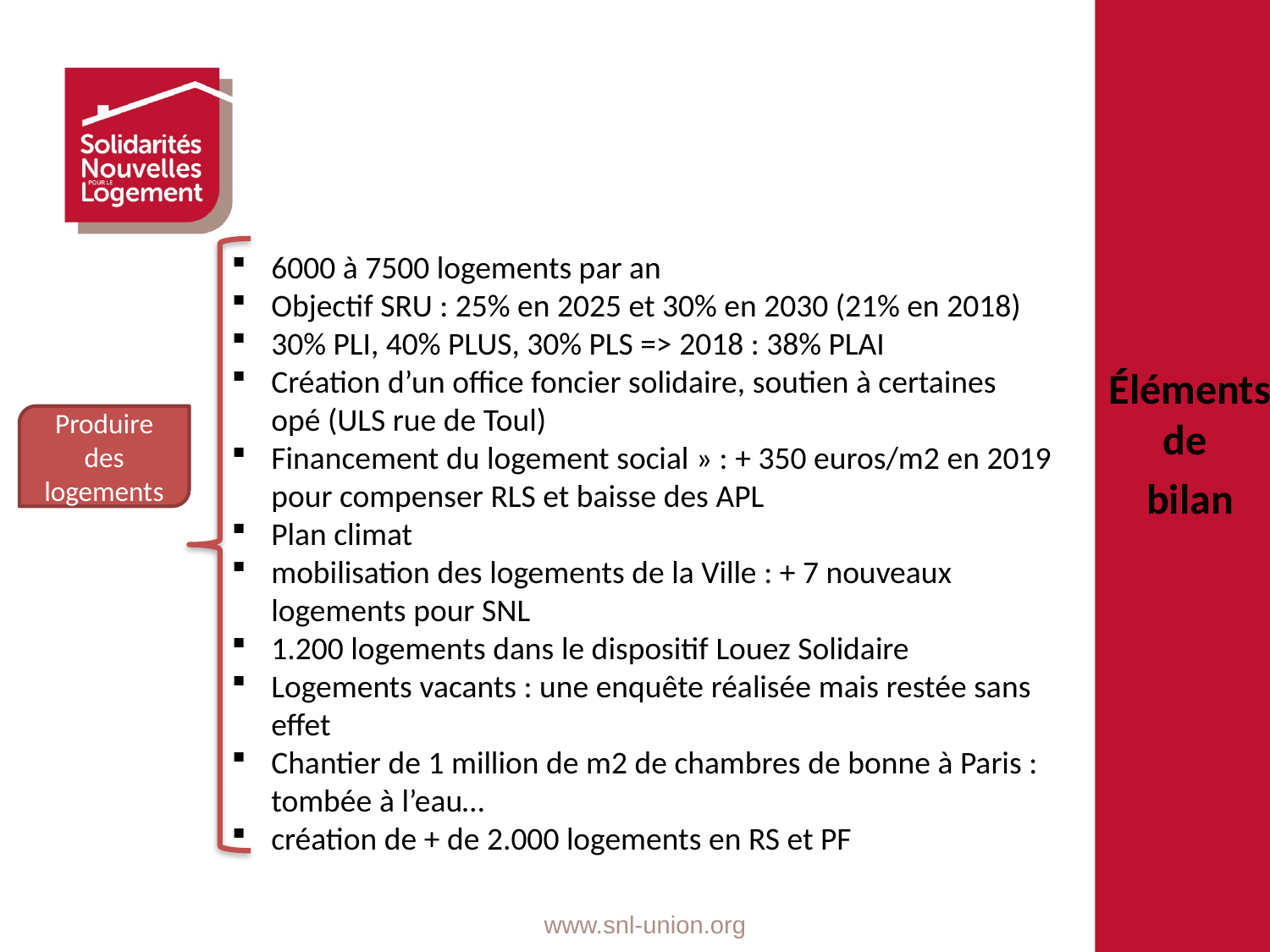

Éléments de
bilan

6000 à 7500 logements par an
Objectif SRU : 25% en 2025 et 30% en 2030 (21% en 2018)
30% PLI, 40% PLUS, 30% PLS => 2018 : 38% PLAI
Création d’un office foncier solidaire, soutien à certaines opé (ULS rue de Toul)
Financement du logement social » : + 350 euros/m2 en 2019 pour compenser RLS et baisse des APL
Plan climat
mobilisation des logements de la Ville : + 7 nouveaux logements pour SNL
1.200 logements dans le dispositif Louez Solidaire
Logements vacants : une enquête réalisée mais restée sans effet
Chantier de 1 million de m2 de chambres de bonne à Paris : tombée à l’eau…
création de + de 2.000 logements en RS et PF

Produire des logements